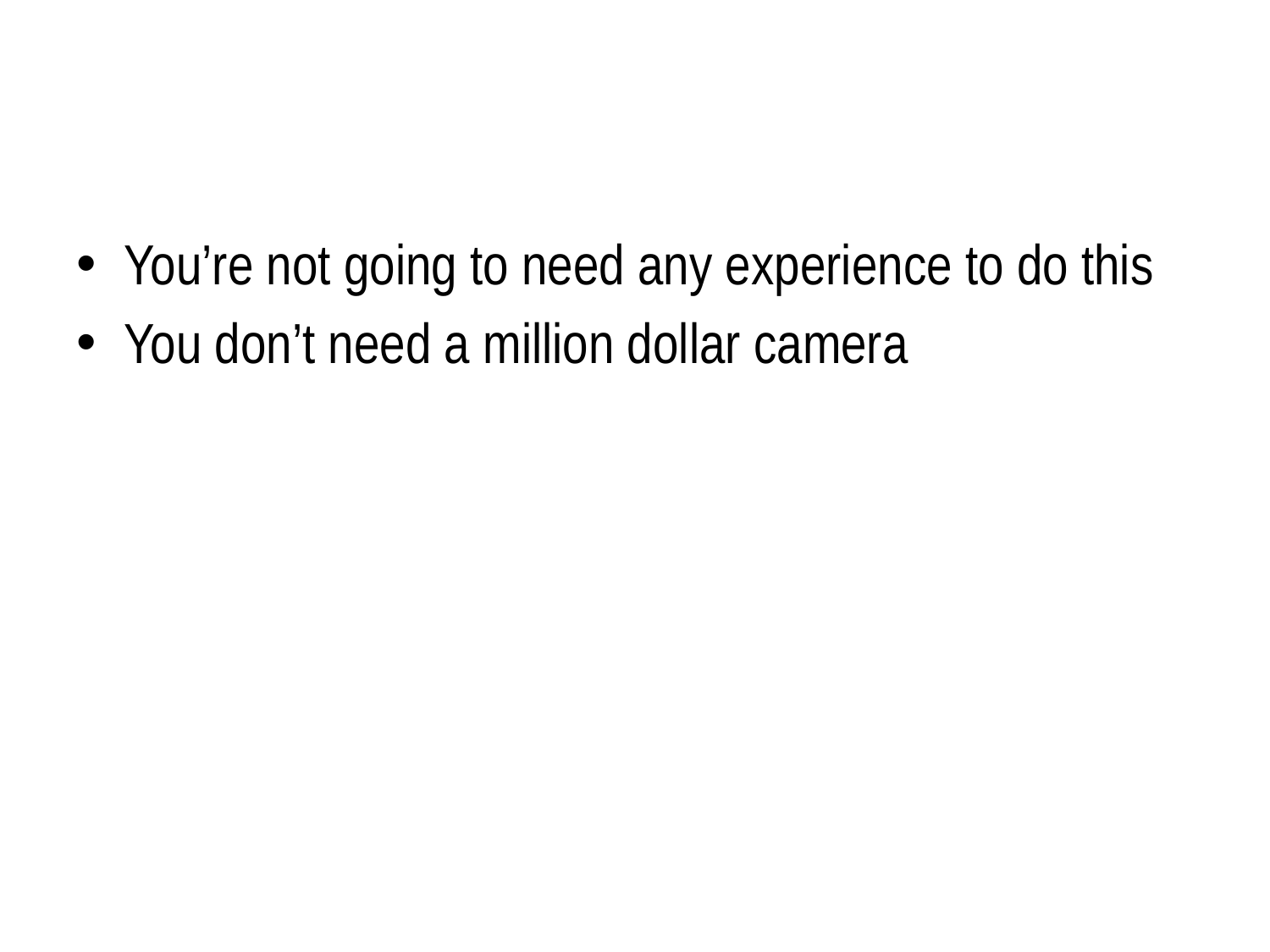

You’re not going to need any experience to do this
You don’t need a million dollar camera